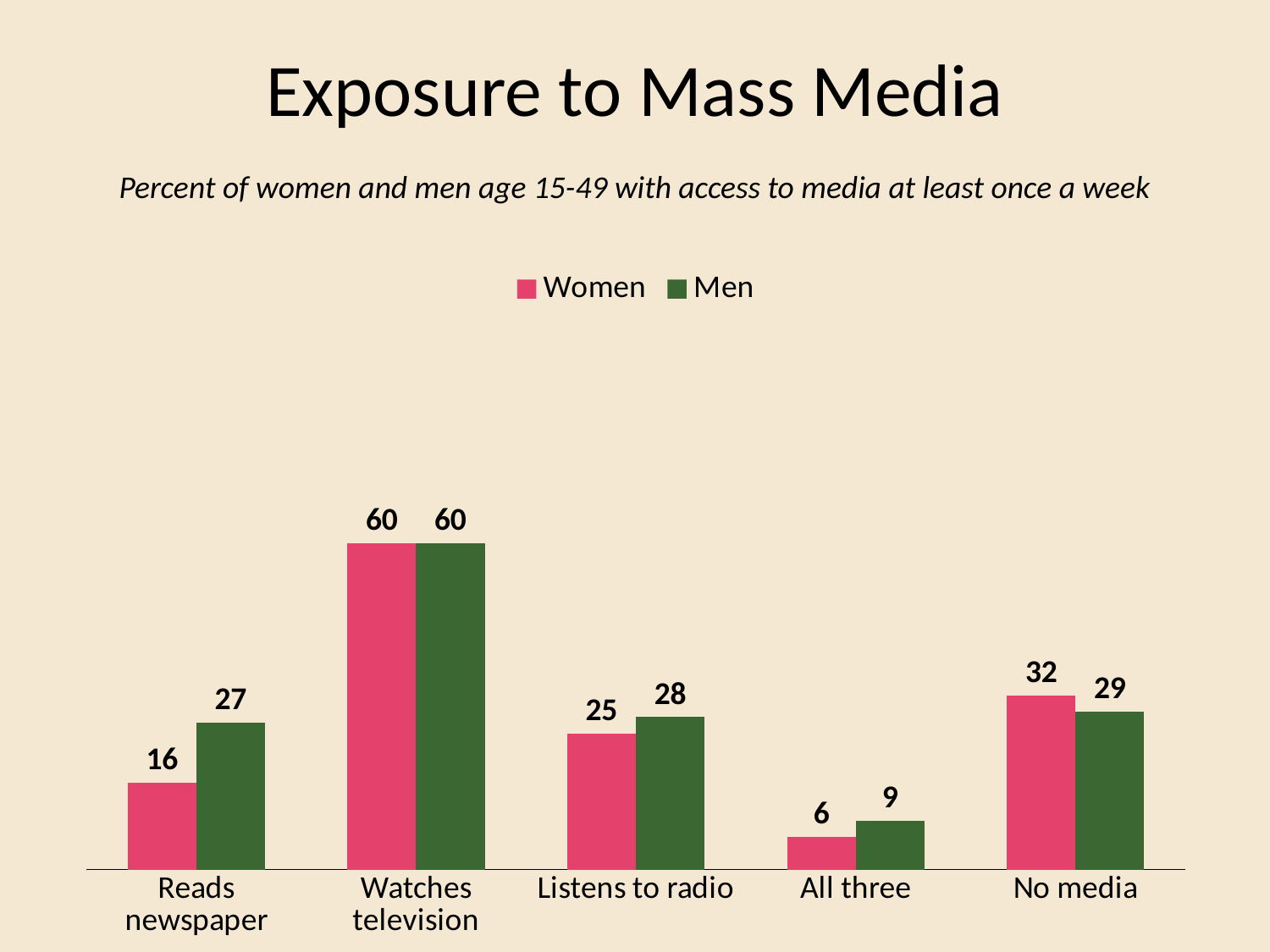

# Exposure to Mass Media
Percent of women and men age 15-49 with access to media at least once a week

### Chart

| Category | Women | Men |
|---|---|---|
| Reads newspaper | 16.0 | 27.0 |
| Watches television | 60.0 | 60.0 |
| Listens to radio | 25.0 | 28.0 |
| All three | 6.0 | 9.0 |
| No media | 32.0 | 29.0 |